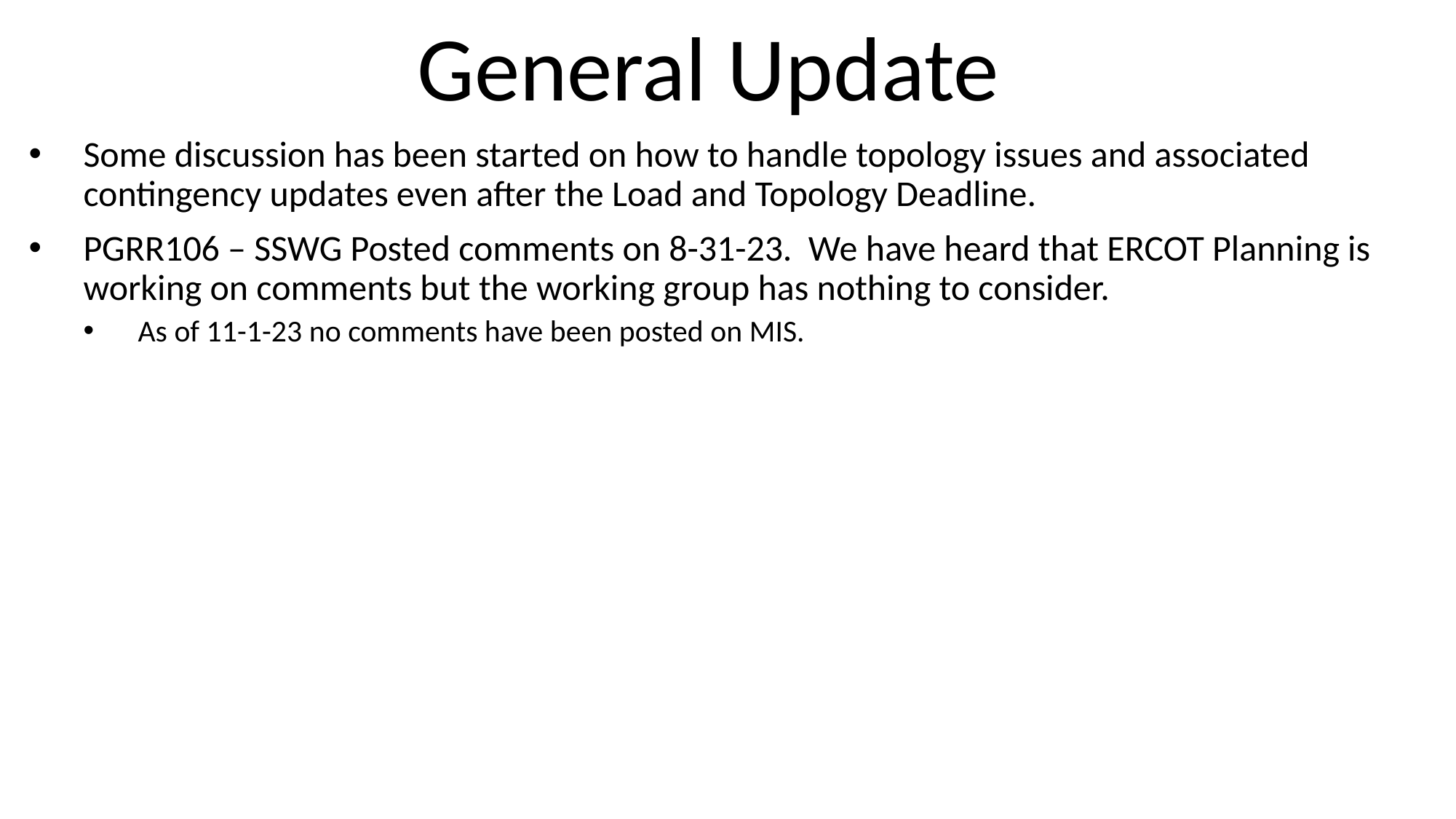

General Update
Some discussion has been started on how to handle topology issues and associated contingency updates even after the Load and Topology Deadline.
PGRR106 – SSWG Posted comments on 8-31-23.  We have heard that ERCOT Planning is working on comments but the working group has nothing to consider.
As of 11-1-23 no comments have been posted on MIS.